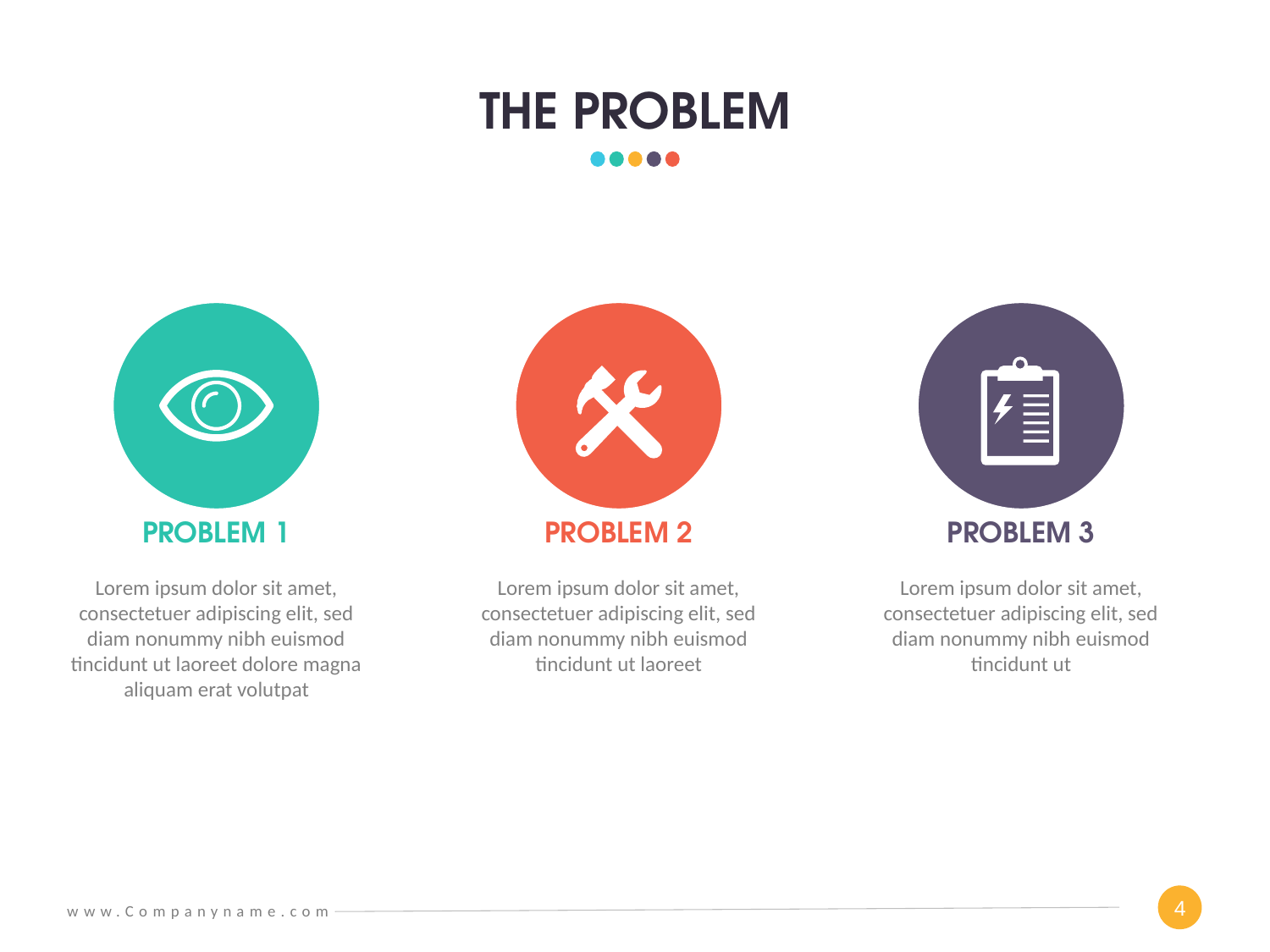

# The Problem

PROBLEM 1
Lorem ipsum dolor sit amet, consectetuer adipiscing elit, sed diam nonummy nibh euismod tincidunt ut laoreet dolore magna aliquam erat volutpat

PROBLEM 2
Lorem ipsum dolor sit amet, consectetuer adipiscing elit, sed diam nonummy nibh euismod tincidunt ut laoreet

PROBLEM 3
Lorem ipsum dolor sit amet, consectetuer adipiscing elit, sed diam nonummy nibh euismod tincidunt ut